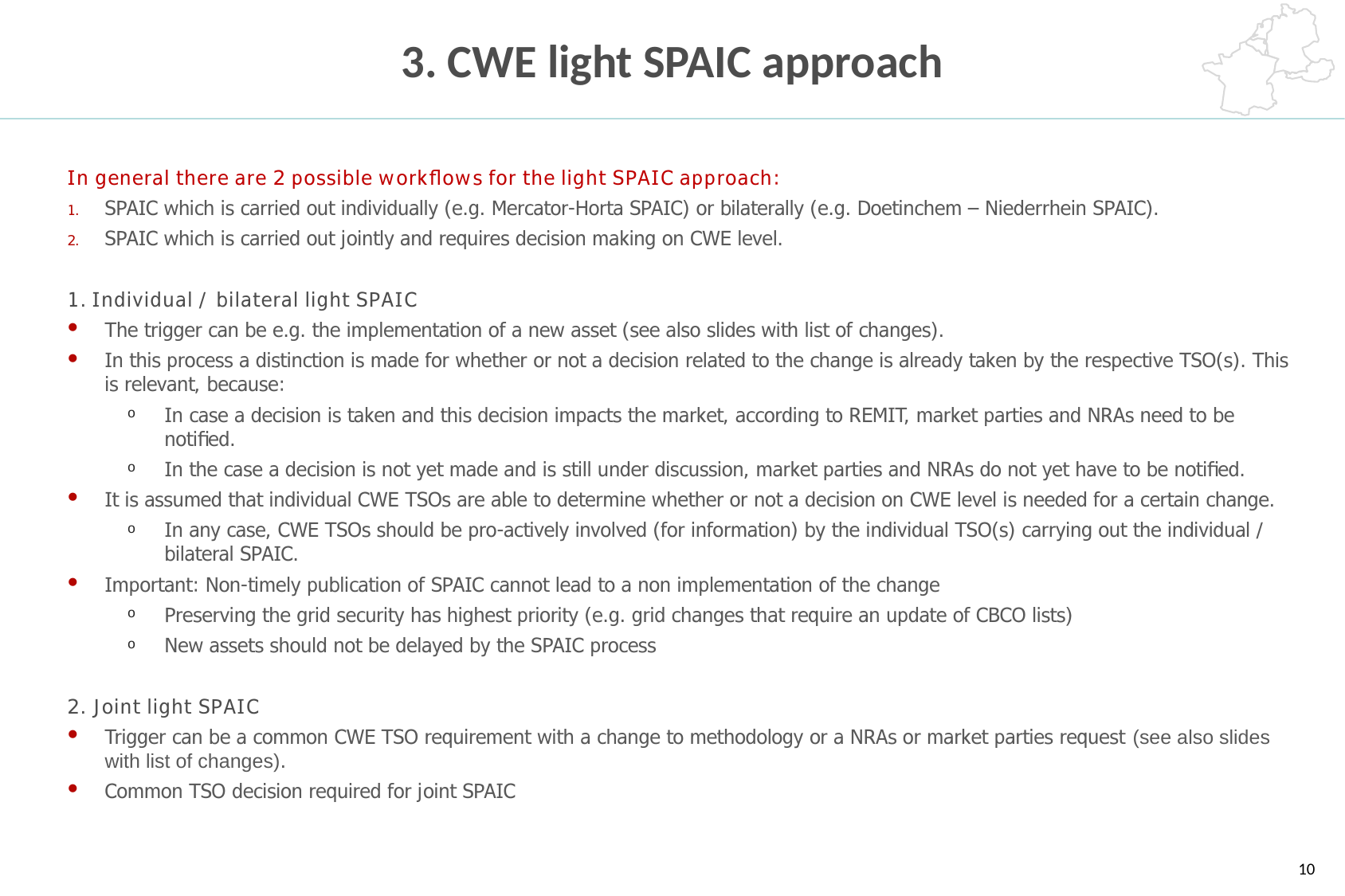

3. CWE light SPAIC approach
In general there are 2 possible workflows for the light SPAIC approach:
SPAIC which is carried out individually (e.g. Mercator-Horta SPAIC) or bilaterally (e.g. Doetinchem – Niederrhein SPAIC).
SPAIC which is carried out jointly and requires decision making on CWE level.

1. Individual / bilateral light SPAIC
The trigger can be e.g. the implementation of a new asset (see also slides with list of changes).
In this process a distinction is made for whether or not a decision related to the change is already taken by the respective TSO(s). This is relevant, because:
In case a decision is taken and this decision impacts the market, according to REMIT, market parties and NRAs need to be notified.
In the case a decision is not yet made and is still under discussion, market parties and NRAs do not yet have to be notified.
It is assumed that individual CWE TSOs are able to determine whether or not a decision on CWE level is needed for a certain change.
In any case, CWE TSOs should be pro-actively involved (for information) by the individual TSO(s) carrying out the individual / bilateral SPAIC.
Important: Non-timely publication of SPAIC cannot lead to a non implementation of the change
Preserving the grid security has highest priority (e.g. grid changes that require an update of CBCO lists)
New assets should not be delayed by the SPAIC process

2. Joint light SPAIC
Trigger can be a common CWE TSO requirement with a change to methodology or a NRAs or market parties request (see also slides with list of changes).
Common TSO decision required for joint SPAIC

10